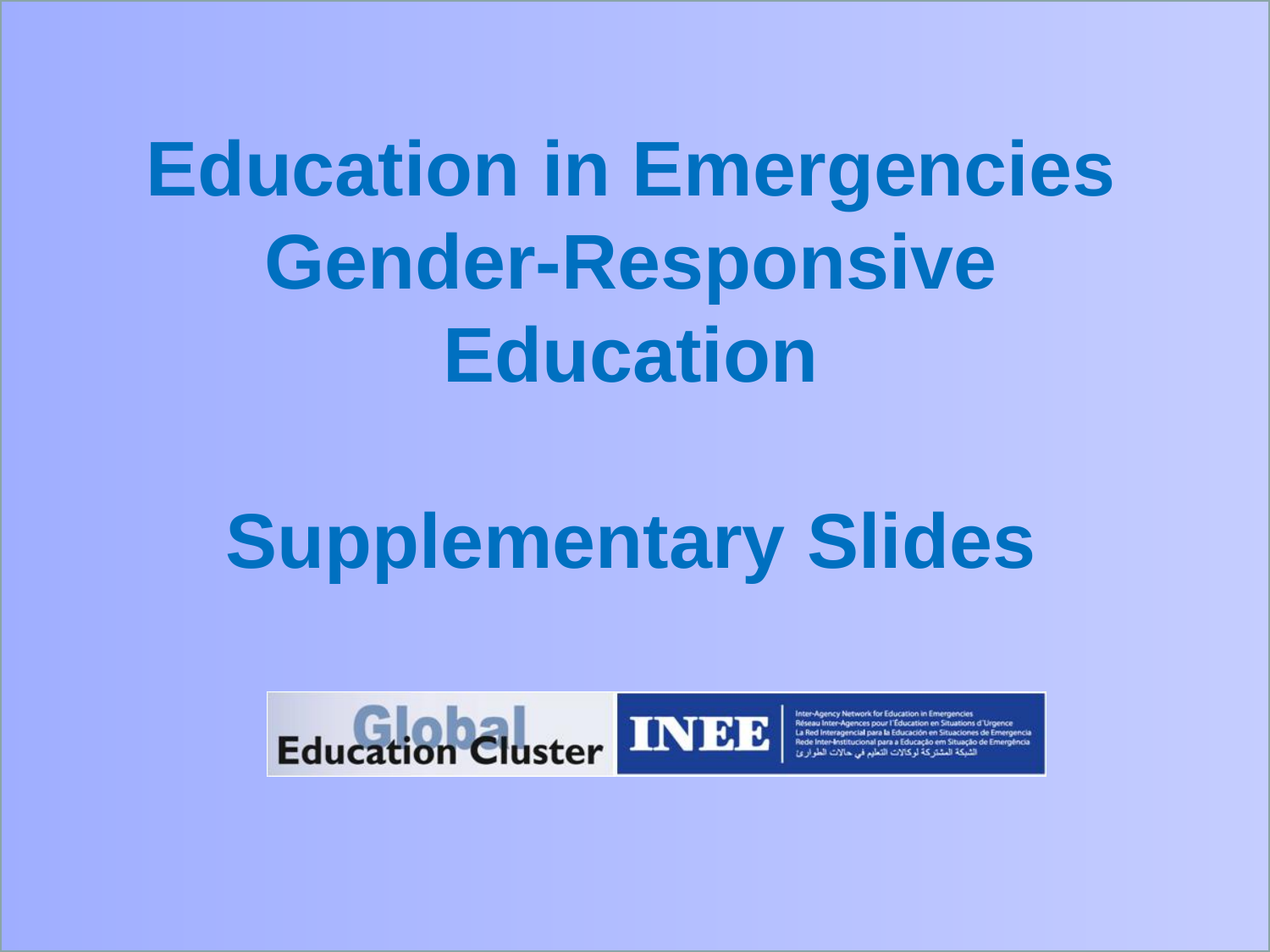

# Education in Emergencies Gender-Responsive Education Supplementary Slides